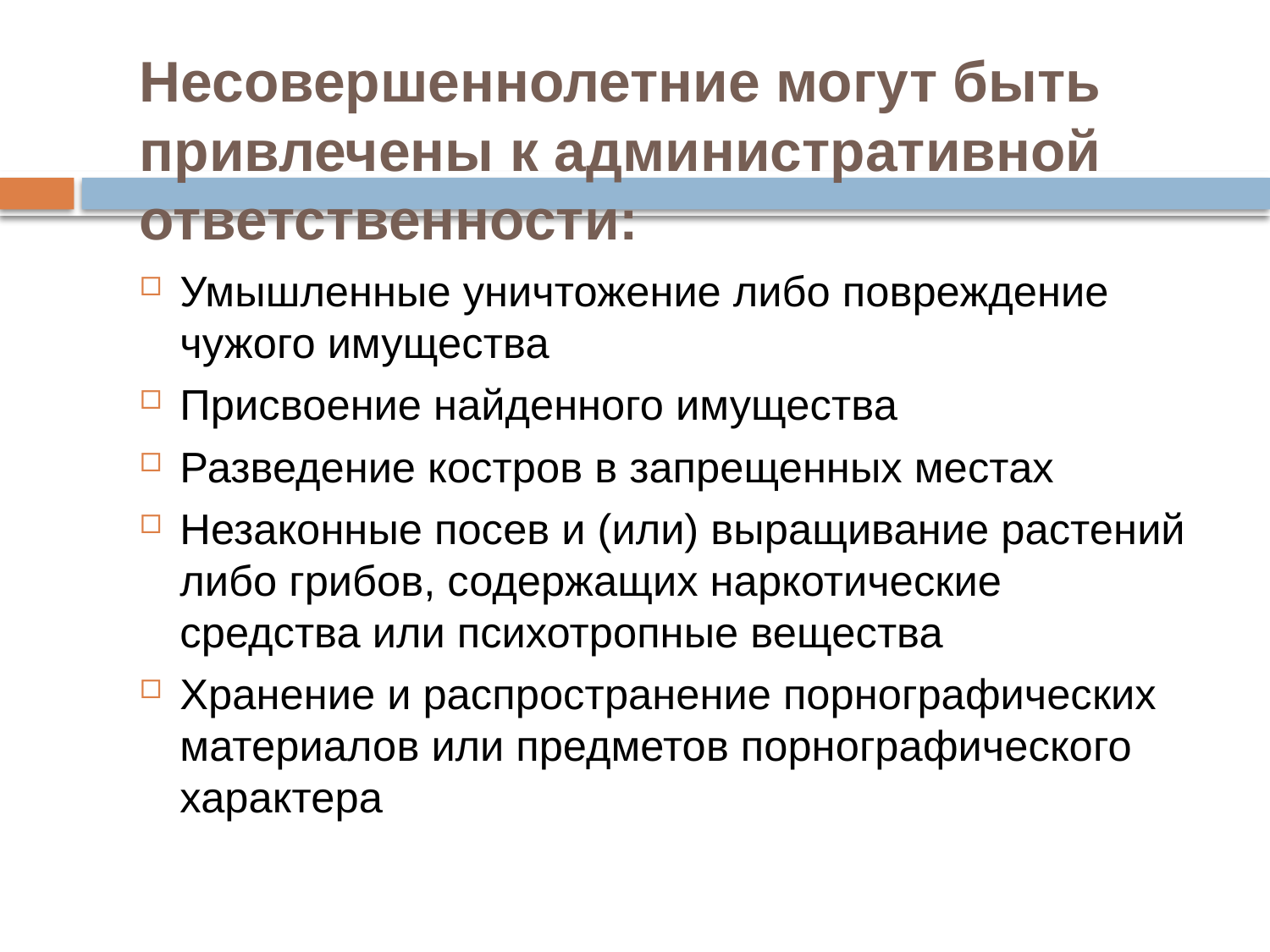

# Несовершеннолетние могут быть привлечены к административной ответственности:
Умышленные уничтожение либо повреждение чужого имущества
Присвоение найденного имущества
Разведение костров в запрещенных местах
Незаконные посев и (или) выращивание растений либо грибов, содержащих наркотические средства или психотропные вещества
Хранение и распространение порнографических материалов или предметов порнографического характера